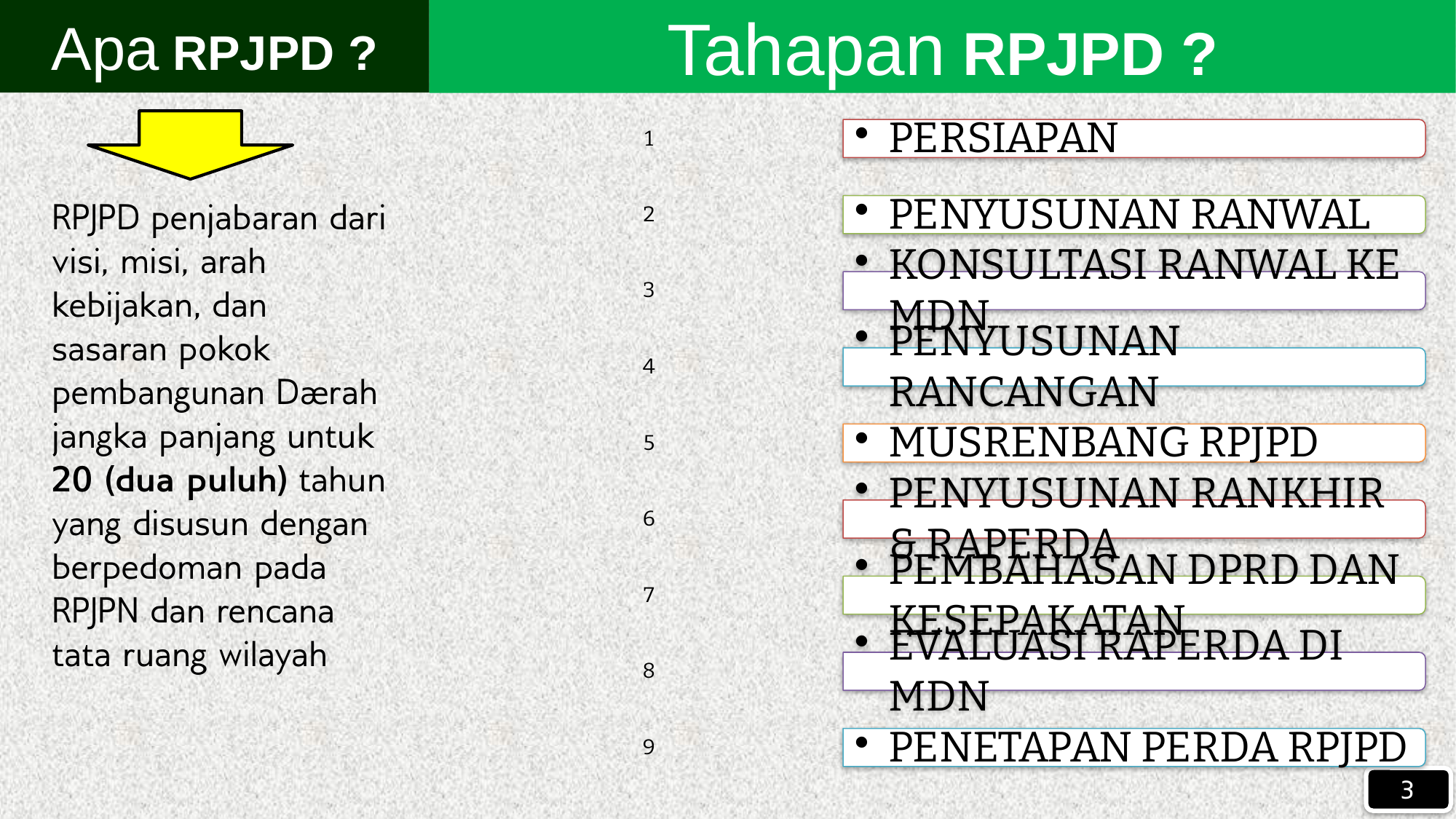

# Apa RPJPD ?
Tahapan RPJPD ?

1
PERSIAPAN
2
PENYUSUNAN RANWAL
3
4
PENYUSUNAN RANCANGAN
5
MUSRENBANG RPJPD
6
7
PEMBAHASAN DPRD DAN KESEPAKATAN
8
EVALUASI RAPERDA DI MDN
9
PENETAPAN PERDA RPJPD
RPJPD penjabaran dari visi, misi, arah kebijakan, dan sasaran pokok pembangunan Daerah jangka panjang untuk 20 (dua puluh) tahun yang disusun dengan berpedoman pada RPJPN dan rencana tata ruang wilayah
3